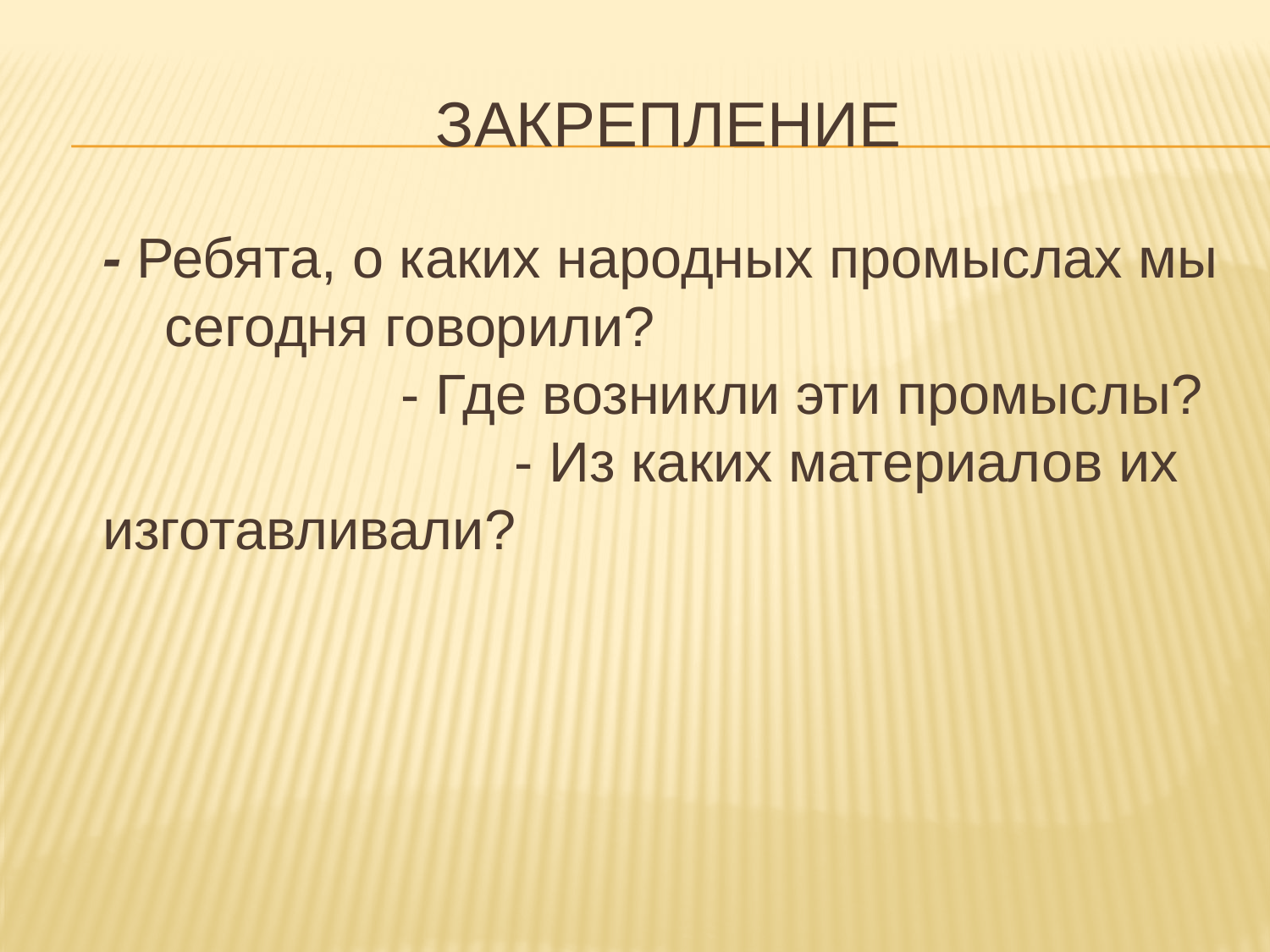

# Закрепление
	- Ребята, о каких народных промыслах мы      сегодня говорили?					           - Где возникли эти промыслы? 			  - Из каких материалов их изготавливали?